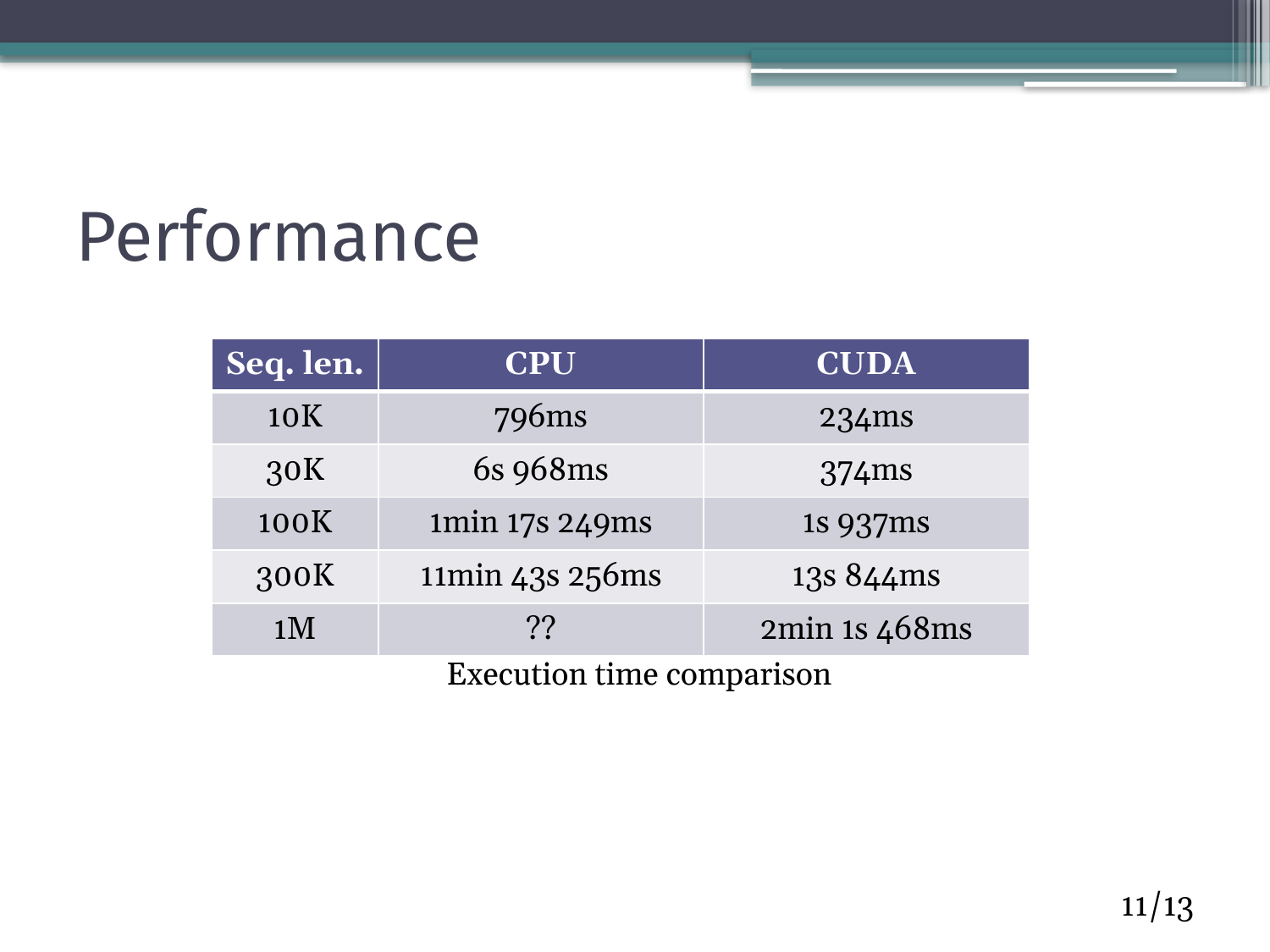

# Performance
| Seq. len. | CPU | CUDA |
| --- | --- | --- |
| 10K | 796ms | 234ms |
| 30K | 6s 968ms | 374ms |
| 100K | 1min 17s 249ms | 1s 937ms |
| 300K | 11min 43s 256ms | 13s 844ms |
| 1M | ?? | 2min 1s 468ms |
Execution time comparison